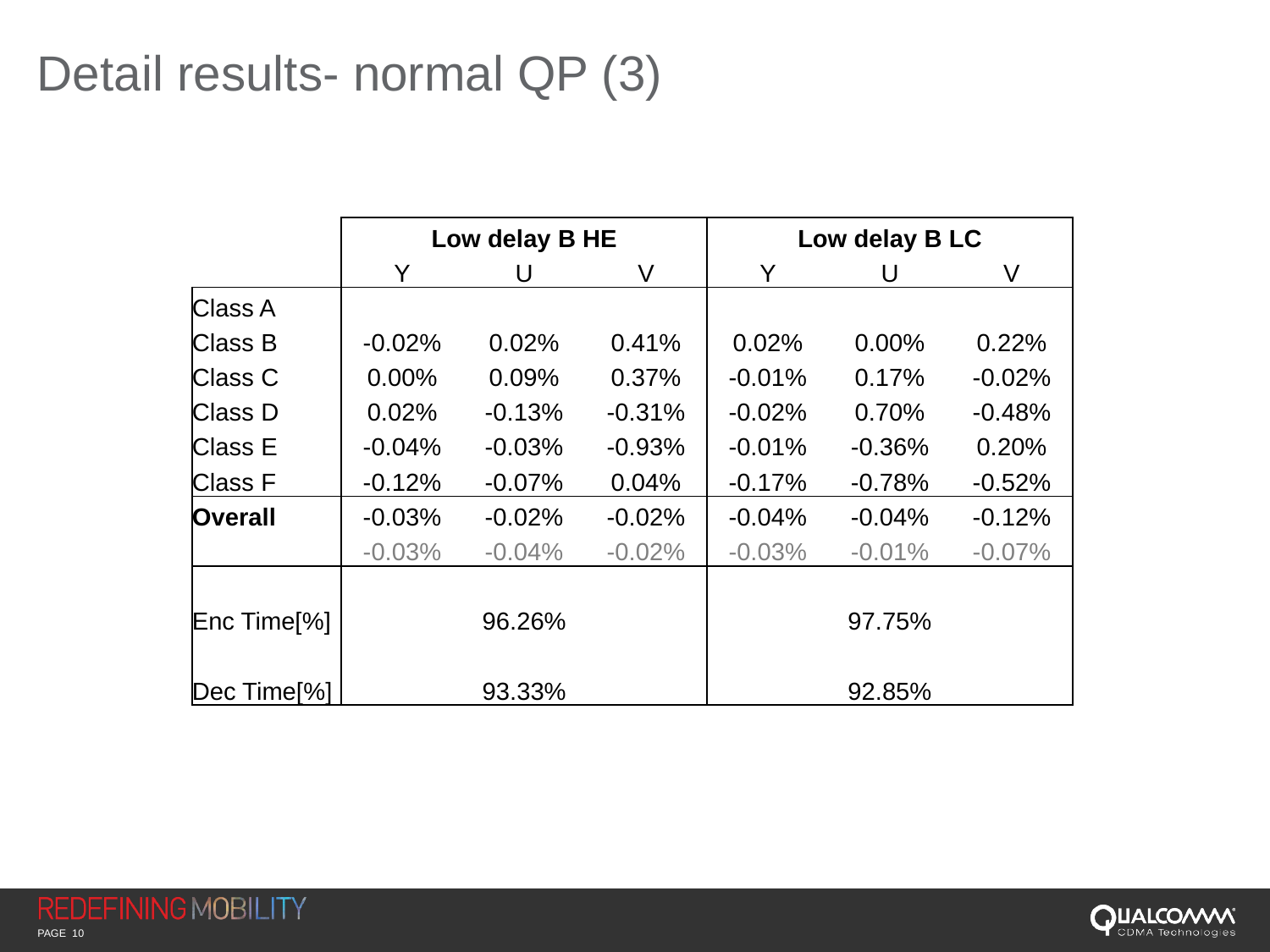

# Detail results- normal QP (3)
|  | Low delay B HE |  |  | Low delay B LC |  |  |
| --- | --- | --- | --- | --- | --- | --- |
|  | Y | U | V | Y | U | V |
| Class A |  |  |  |  |  |  |
| Class B | -0.02% | 0.02% | 0.41% | 0.02% | 0.00% | 0.22% |
| Class C | 0.00% | 0.09% | 0.37% | -0.01% | 0.17% | -0.02% |
| Class D | 0.02% | -0.13% | -0.31% | -0.02% | 0.70% | -0.48% |
| Class E | -0.04% | -0.03% | -0.93% | -0.01% | -0.36% | 0.20% |
| Class F | -0.12% | -0.07% | 0.04% | -0.17% | -0.78% | -0.52% |
| Overall | -0.03% | -0.02% | -0.02% | -0.04% | -0.04% | -0.12% |
|  | -0.03% | -0.04% | -0.02% | -0.03% | -0.01% | -0.07% |
| Enc Time[%] | 96.26% |  |  | 97.75% |  |  |
| Dec Time[%] | 93.33% |  |  | 92.85% |  |  |